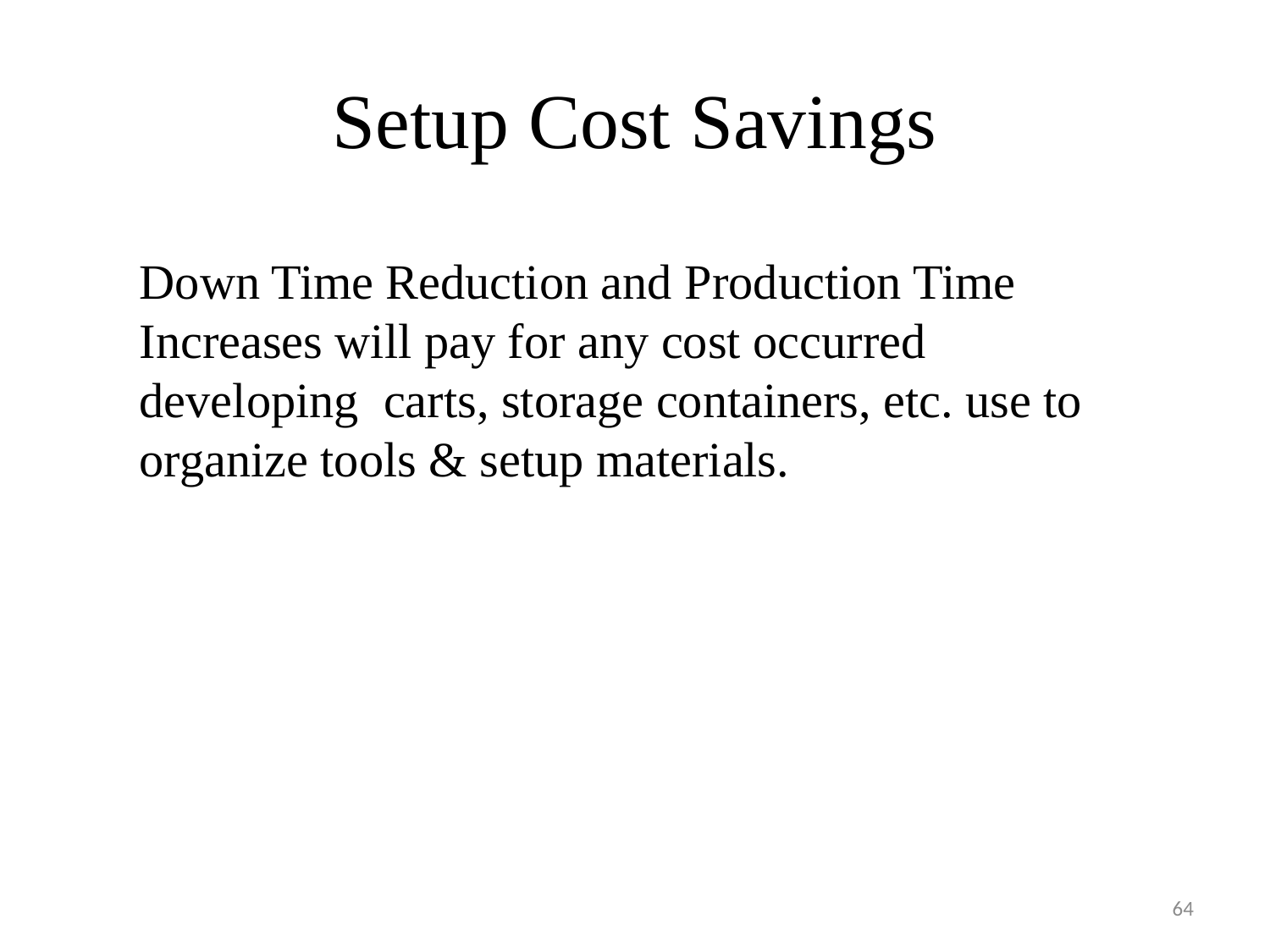

# Setup Cost Savings
Down Time Reduction and Production Time Increases will pay for any cost occurred developing  carts, storage containers, etc. use to organize tools & setup materials.
64